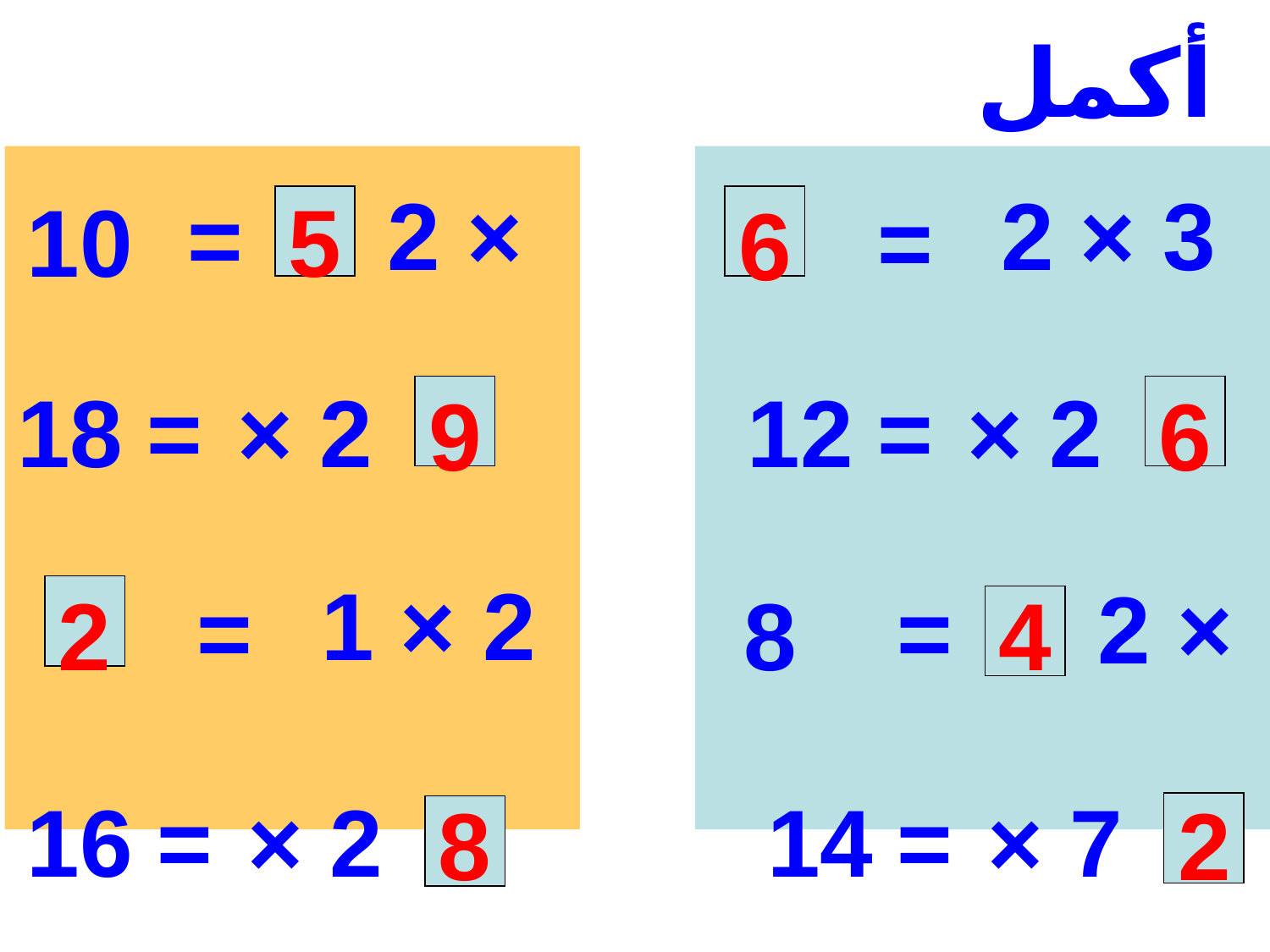

أكمل

2 ×
 2 × 3
=
10
5
=
6

18
=
× 2
12
=
× 2
9
6

 1 × 2
2 ×
=
=
2
8
4

16
=
× 2
14
=
× 7
8
2